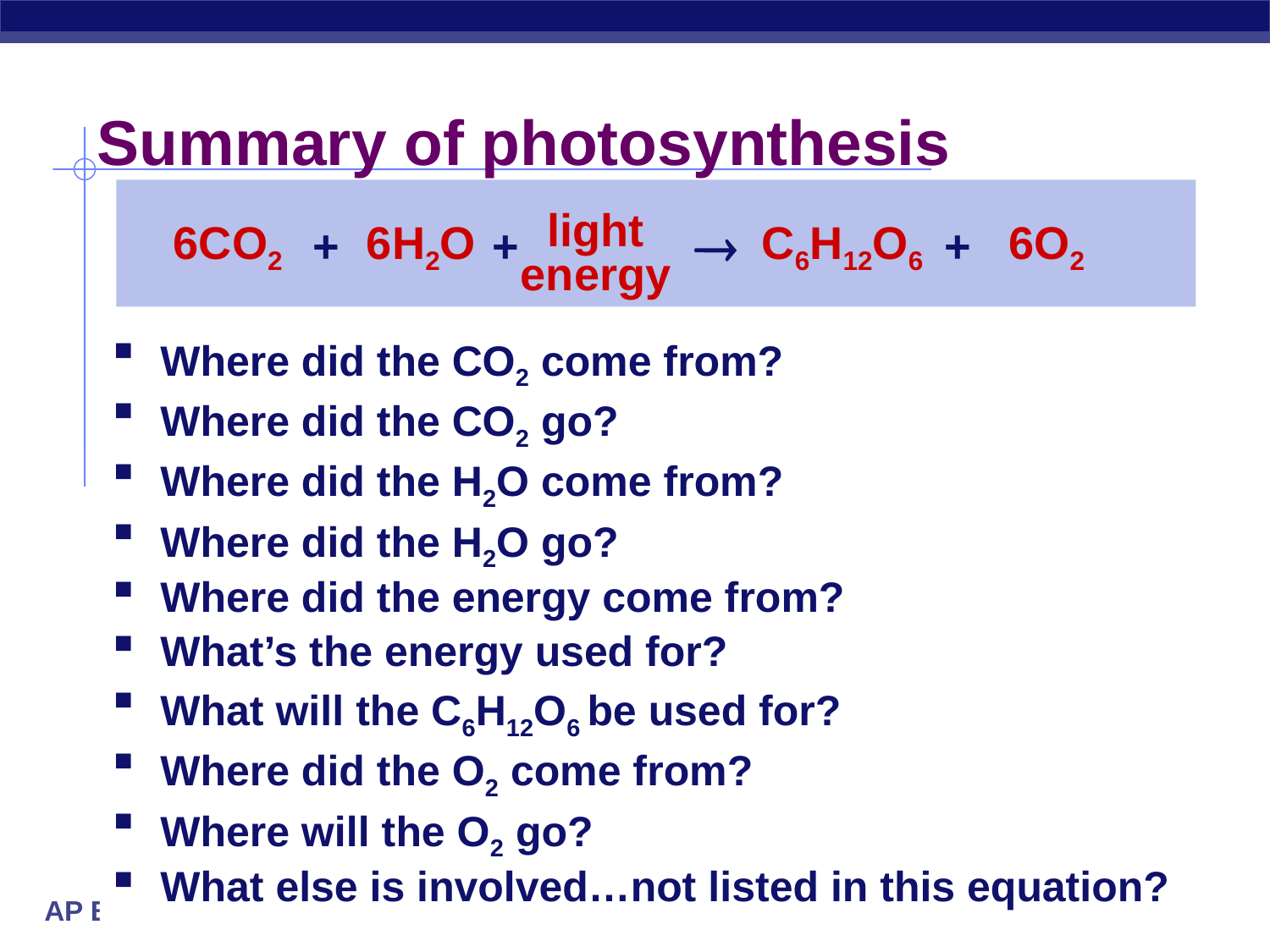

# Summary of photosynthesis

light
energy
→
6CO2
+
6H2O
+
C6H12O6
+
6O2
Where did the CO2 come from?
Where did the CO2 go?
Where did the H2O come from?
Where did the H2O go?
Where did the energy come from?
What’s the energy used for?
What will the C6H12O6 be used for?
Where did the O2 come from?
Where will the O2 go?
What else is involved…not listed in this equation?